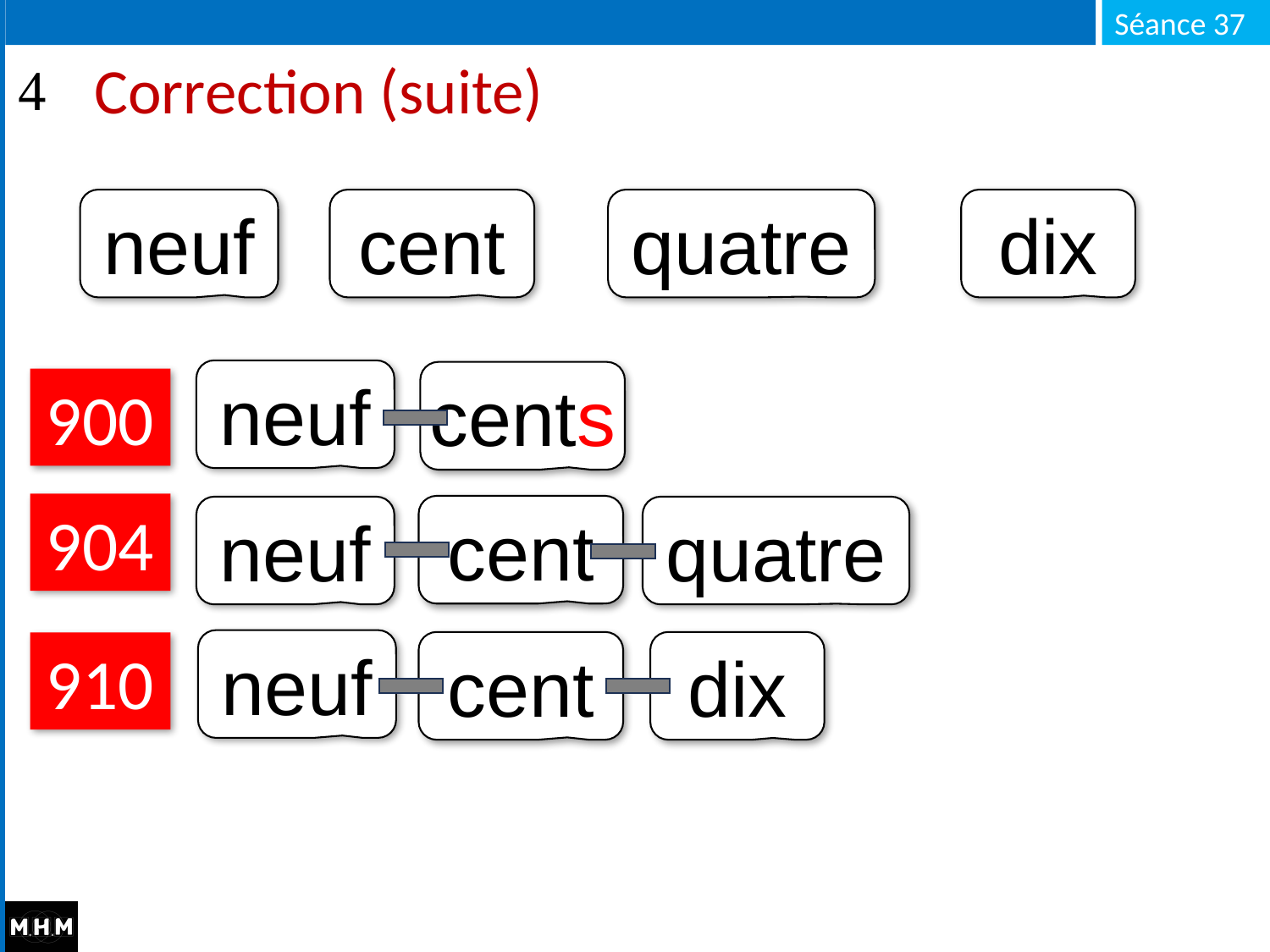

# Correction (suite)
neuf
cent
quatre
dix
neuf
cents
900

904
cent
neuf
quatre

neuf
cent
dix
910